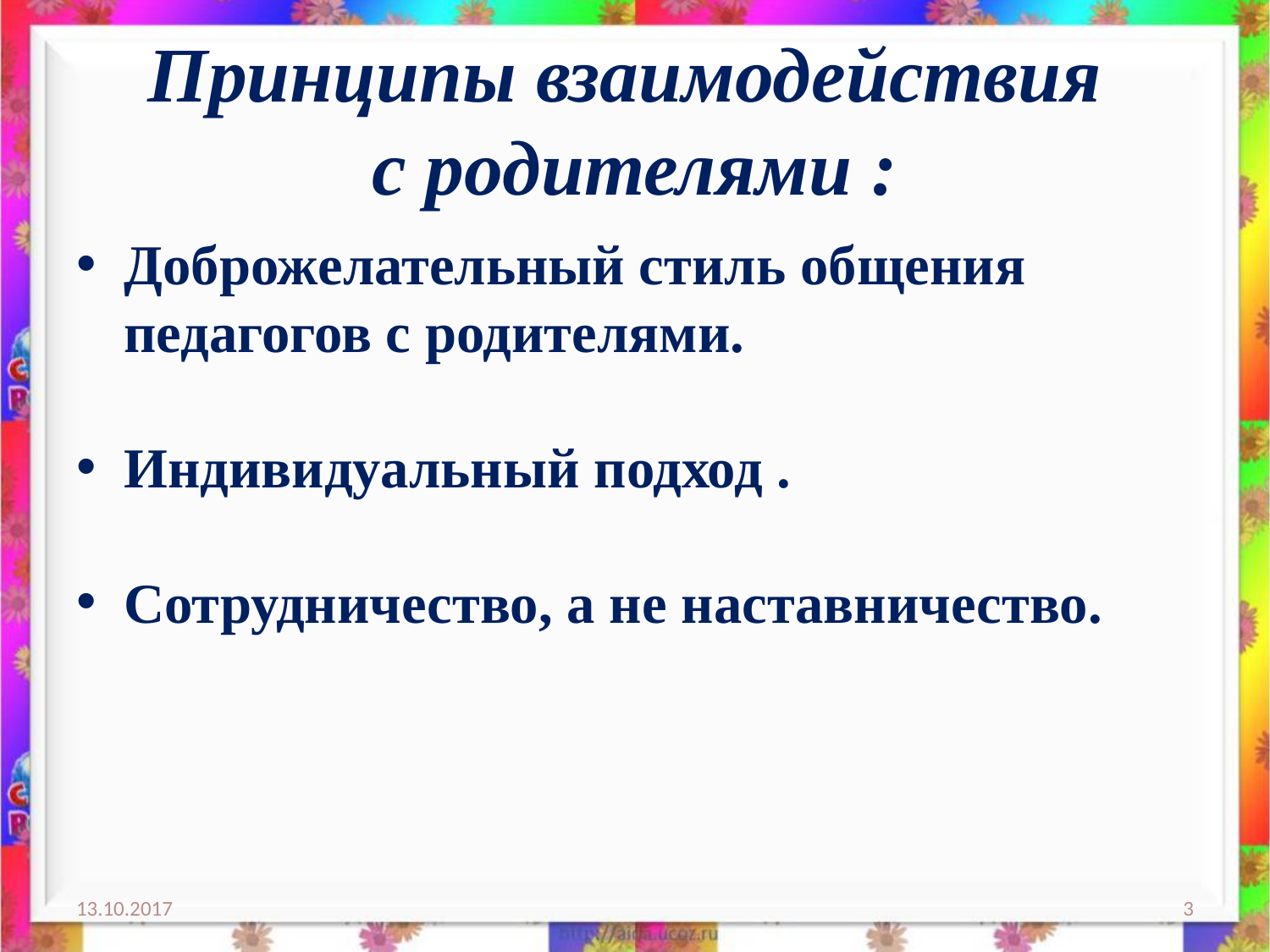

# Принципы взаимодействия с родителями :
Доброжелательный стиль общения педагогов с родителями.

Индивидуальный подход .

Сотрудничество, а не наставничество.
13.10.2017
3